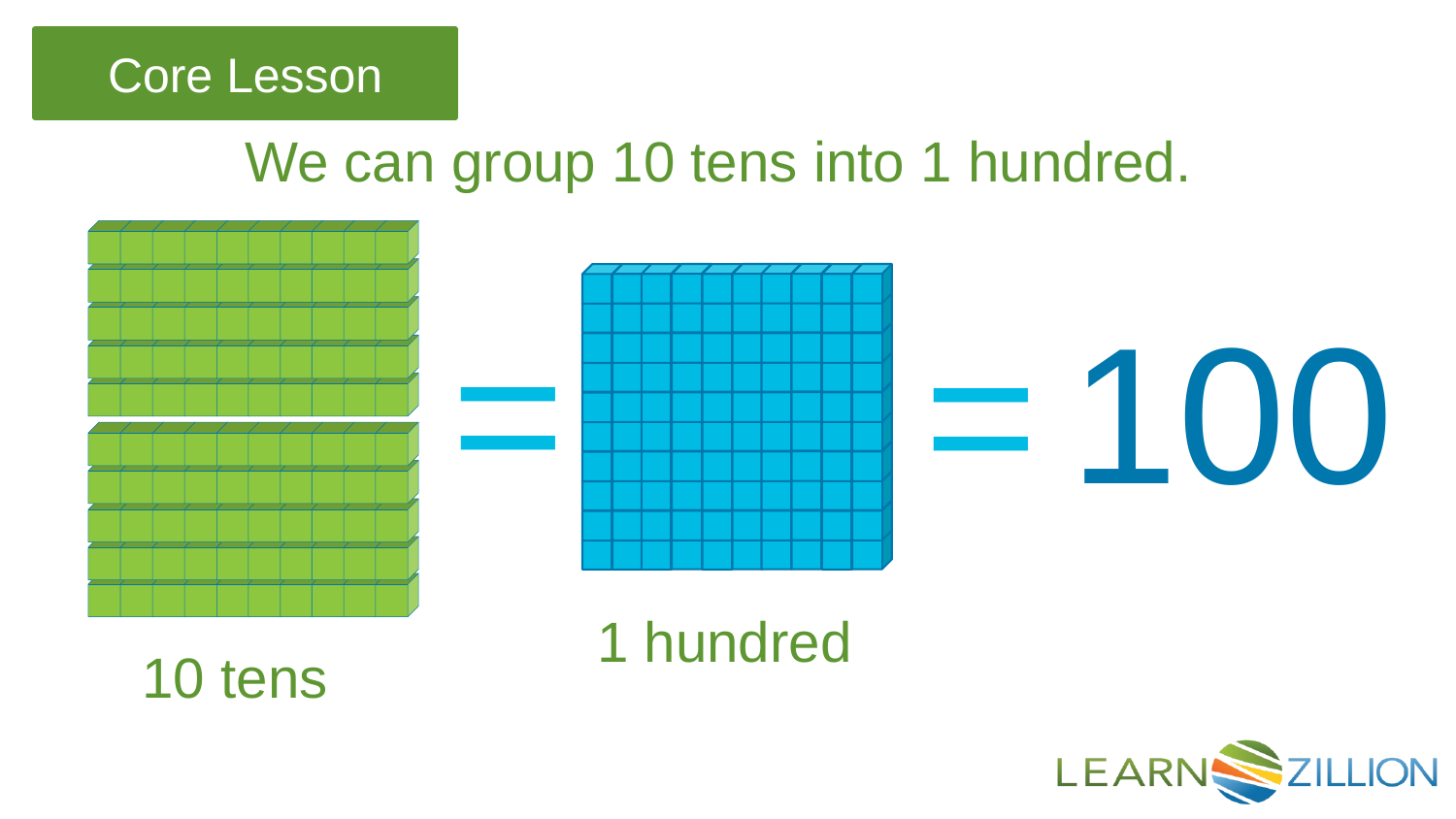

We can group 10 tens into 1 hundred.

=
=
100
1 hundred
10 tens